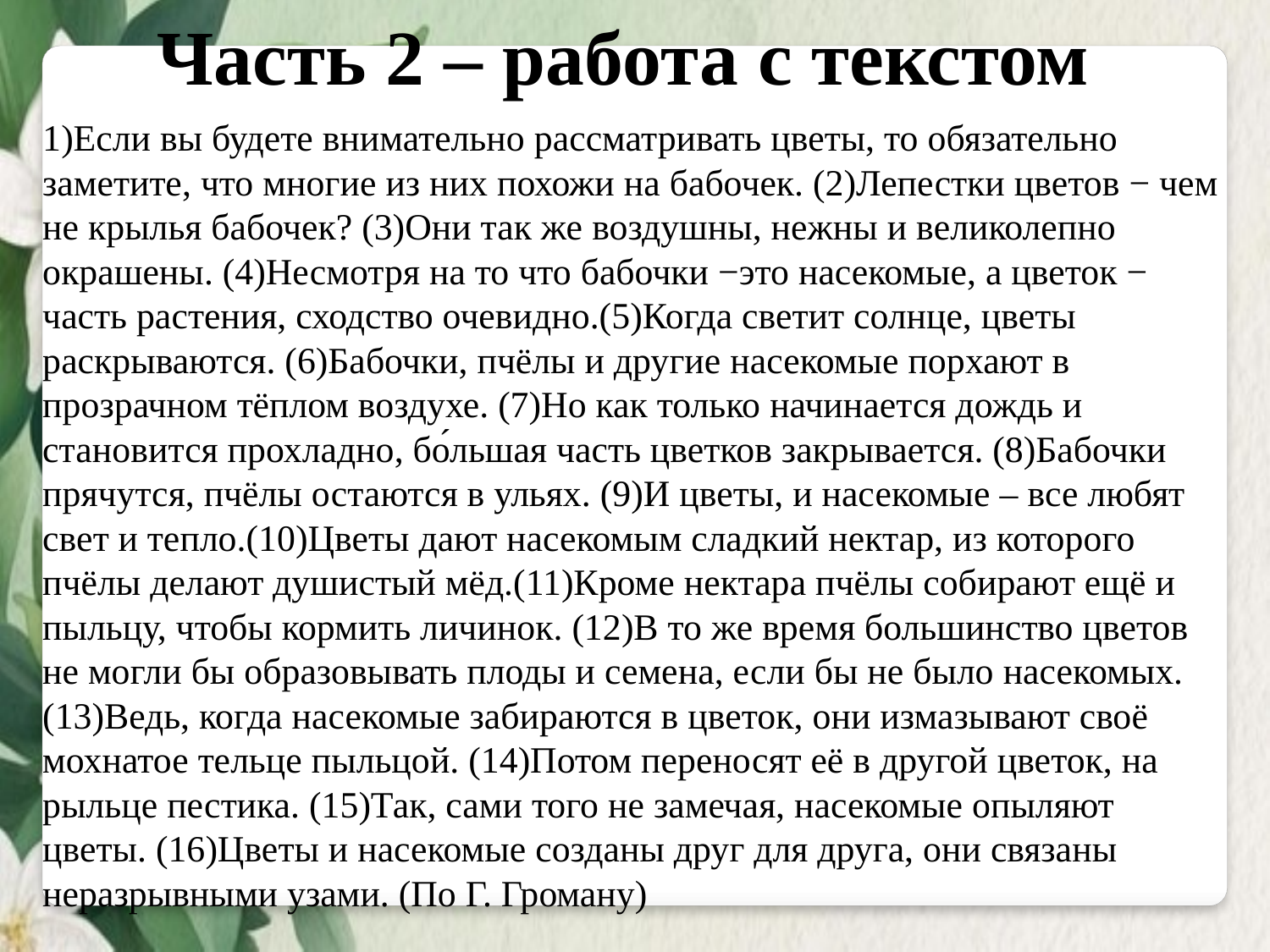

Часть 2 – работа с текстом
1)Если вы будете внимательно рассматривать цветы, то обязательно заметите, что многие из них похожи на бабочек. (2)Лепестки цветов − чем не крылья бабочек? (3)Они так же воздушны, нежны и великолепно окрашены. (4)Несмотря на то что бабочки −это насекомые, а цветок − часть растения, сходство очевидно.(5)Когда светит солнце, цветы раскрываются. (6)Бабочки, пчёлы и другие насекомые порхают в прозрачном тёплом воздухе. (7)Но как только начинается дождь и становится прохладно, бо́льшая часть цветков закрывается. (8)Бабочки прячутся, пчёлы остаются в ульях. (9)И цветы, и насекомые – все любят свет и тепло.(10)Цветы дают насекомым сладкий нектар, из которого пчёлы делают душистый мёд.(11)Кроме нектара пчёлы собирают ещё и пыльцу, чтобы кормить личинок. (12)В то же время большинство цветов не могли бы образовывать плоды и семена, если бы не было насекомых. (13)Ведь, когда насекомые забираются в цветок, они измазывают своё мохнатое тельце пыльцой. (14)Потом переносят её в другой цветок, на рыльце пестика. (15)Так, сами того не замечая, насекомые опыляют цветы. (16)Цветы и насекомые созданы друг для друга, они связаны неразрывными узами. (По Г. Громану)